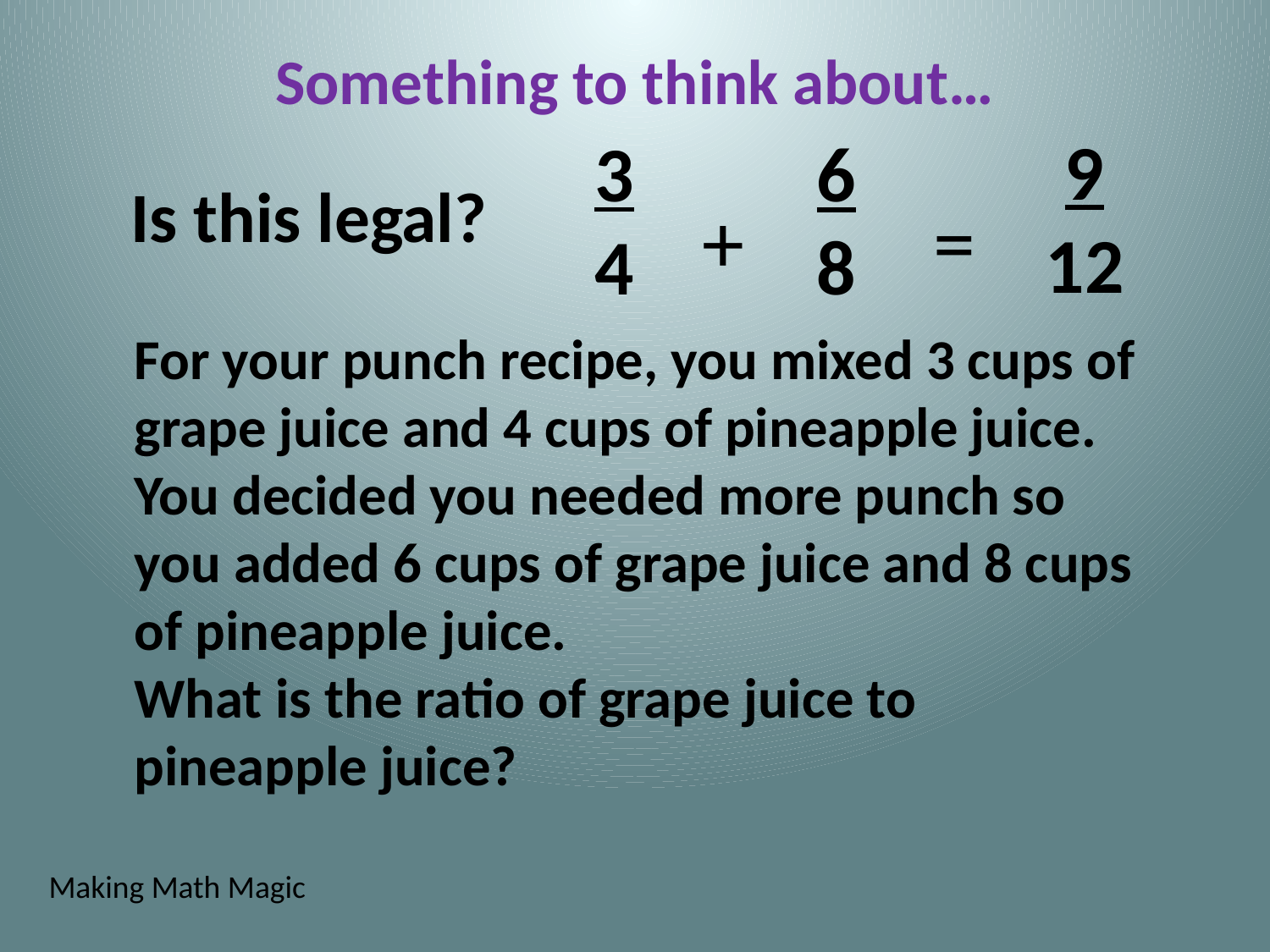

# Something to think about…
9
12
3
4
6
8
Is this legal?

+
=

For your punch recipe, you mixed 3 cups of grape juice and 4 cups of pineapple juice. You decided you needed more punch so you added 6 cups of grape juice and 8 cups of pineapple juice.
What is the ratio of grape juice to pineapple juice?

Making Math Magic